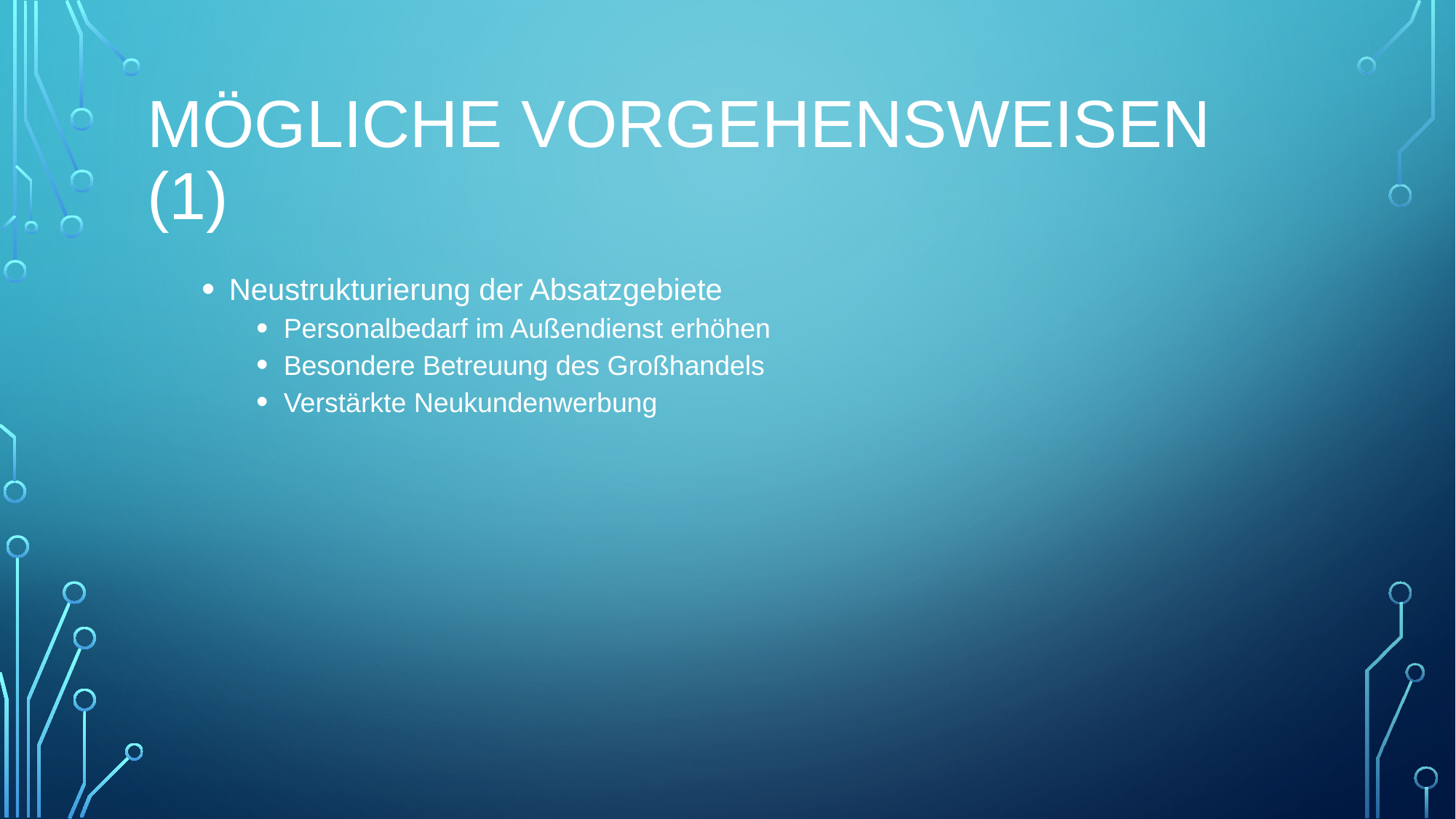

# Mögliche Vorgehensweisen (1)
Neustrukturierung der Absatzgebiete
Personalbedarf im Außendienst erhöhen
Besondere Betreuung des Großhandels
Verstärkte Neukundenwerbung